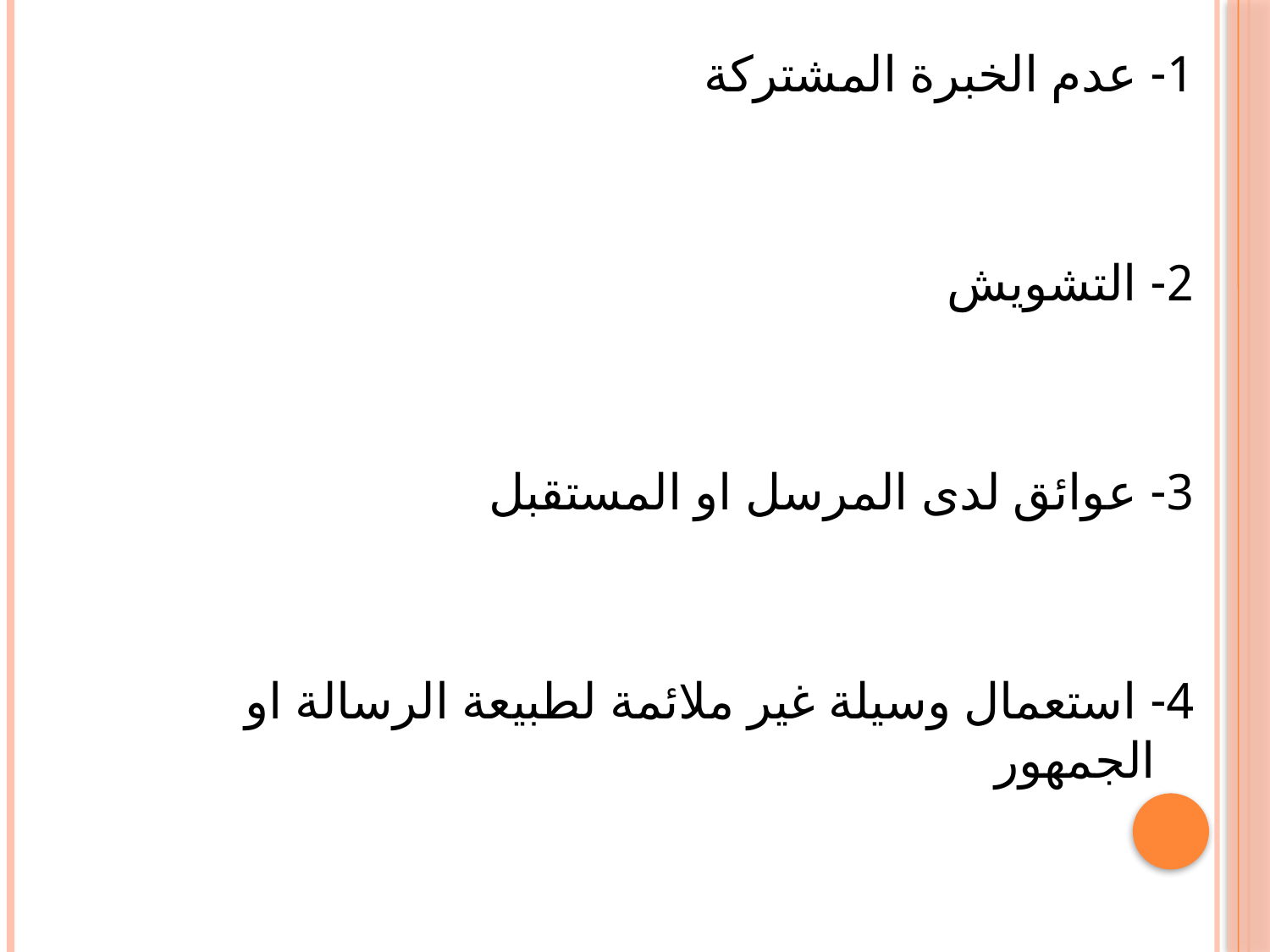

1- عدم الخبرة المشتركة

2- التشويش

3- عوائق لدى المرسل او المستقبل

4- استعمال وسيلة غير ملائمة لطبيعة الرسالة او الجمهور
#